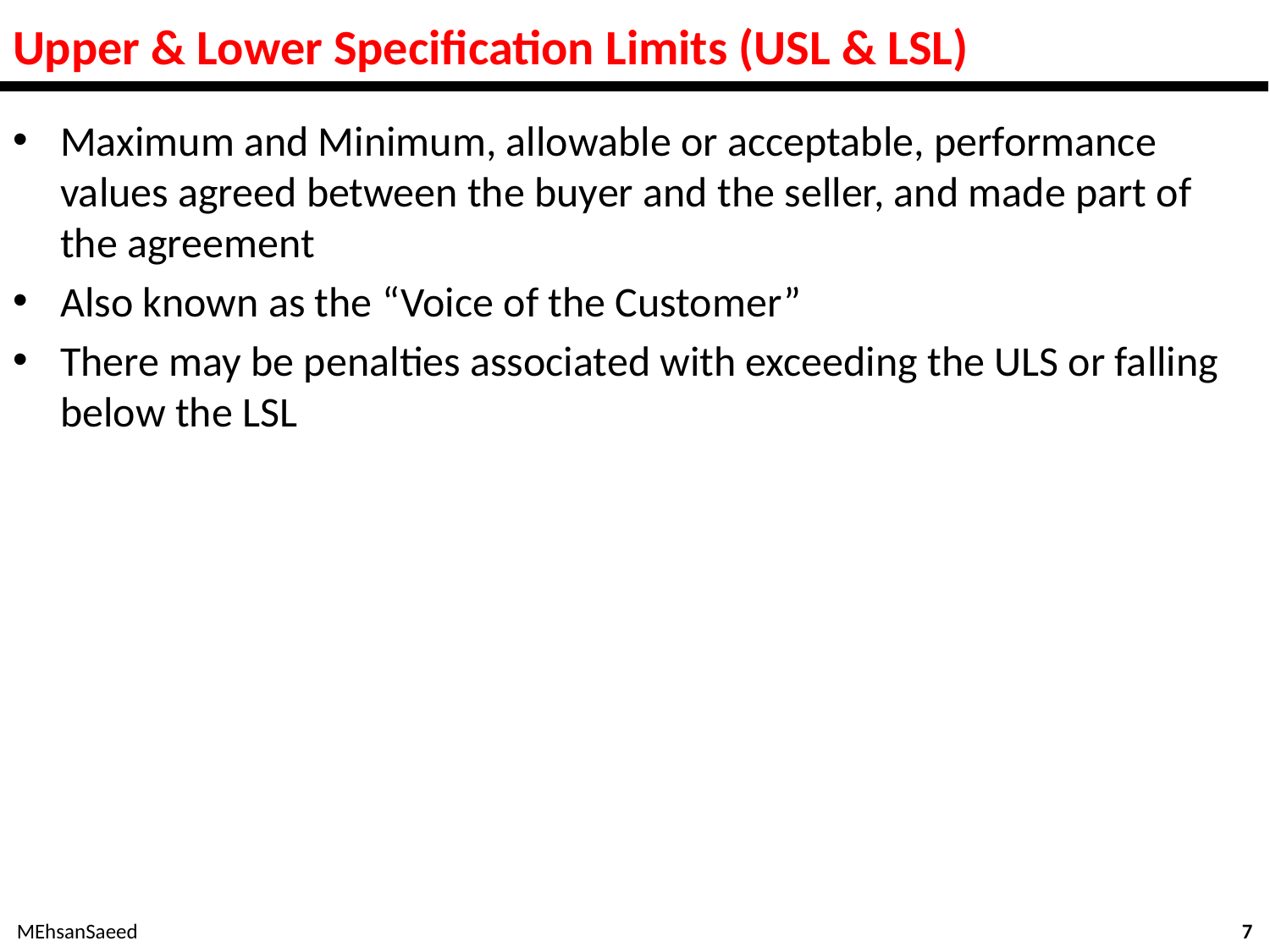

# Upper & Lower Specification Limits (USL & LSL)
Maximum and Minimum, allowable or acceptable, performance values agreed between the buyer and the seller, and made part of the agreement
Also known as the “Voice of the Customer”
There may be penalties associated with exceeding the ULS or falling below the LSL
MEhsanSaeed
7